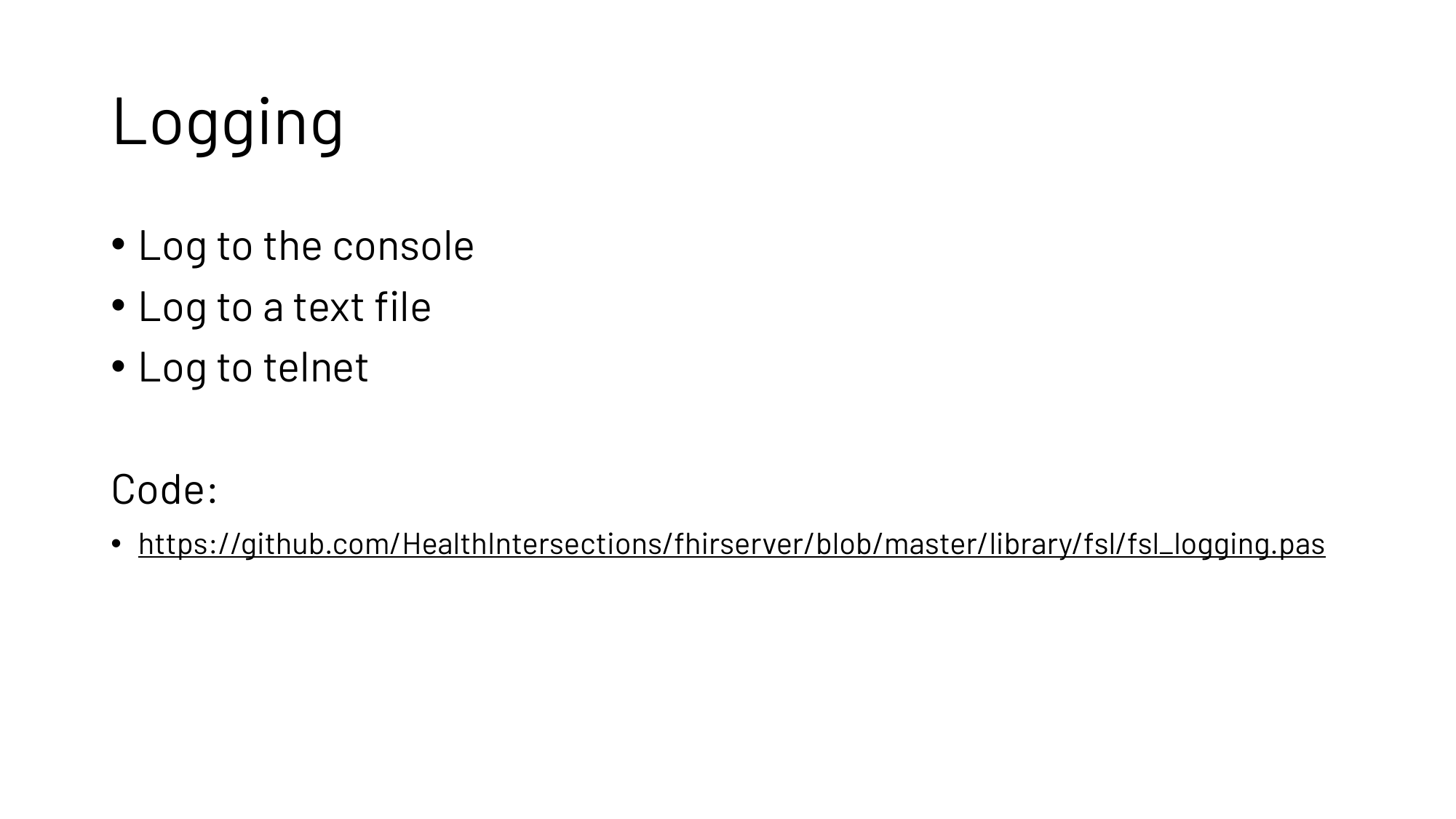

# Logging
Log to the console
Log to a text file
Log to telnet

Code:
https://github.com/HealthIntersections/fhirserver/blob/master/library/fsl/fsl_logging.pas